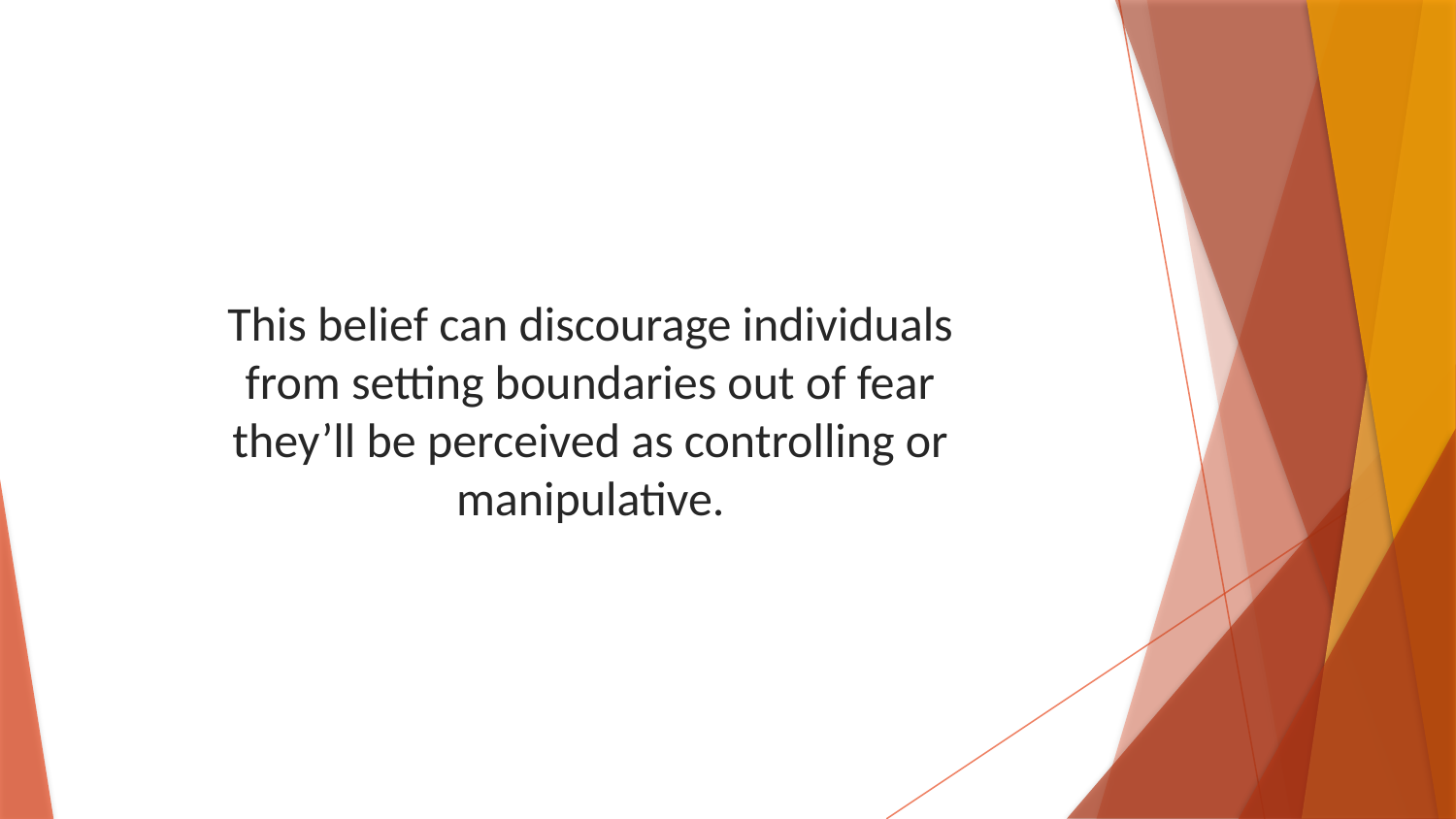

This belief can discourage individuals from setting boundaries out of fear they’ll be perceived as controlling or manipulative.